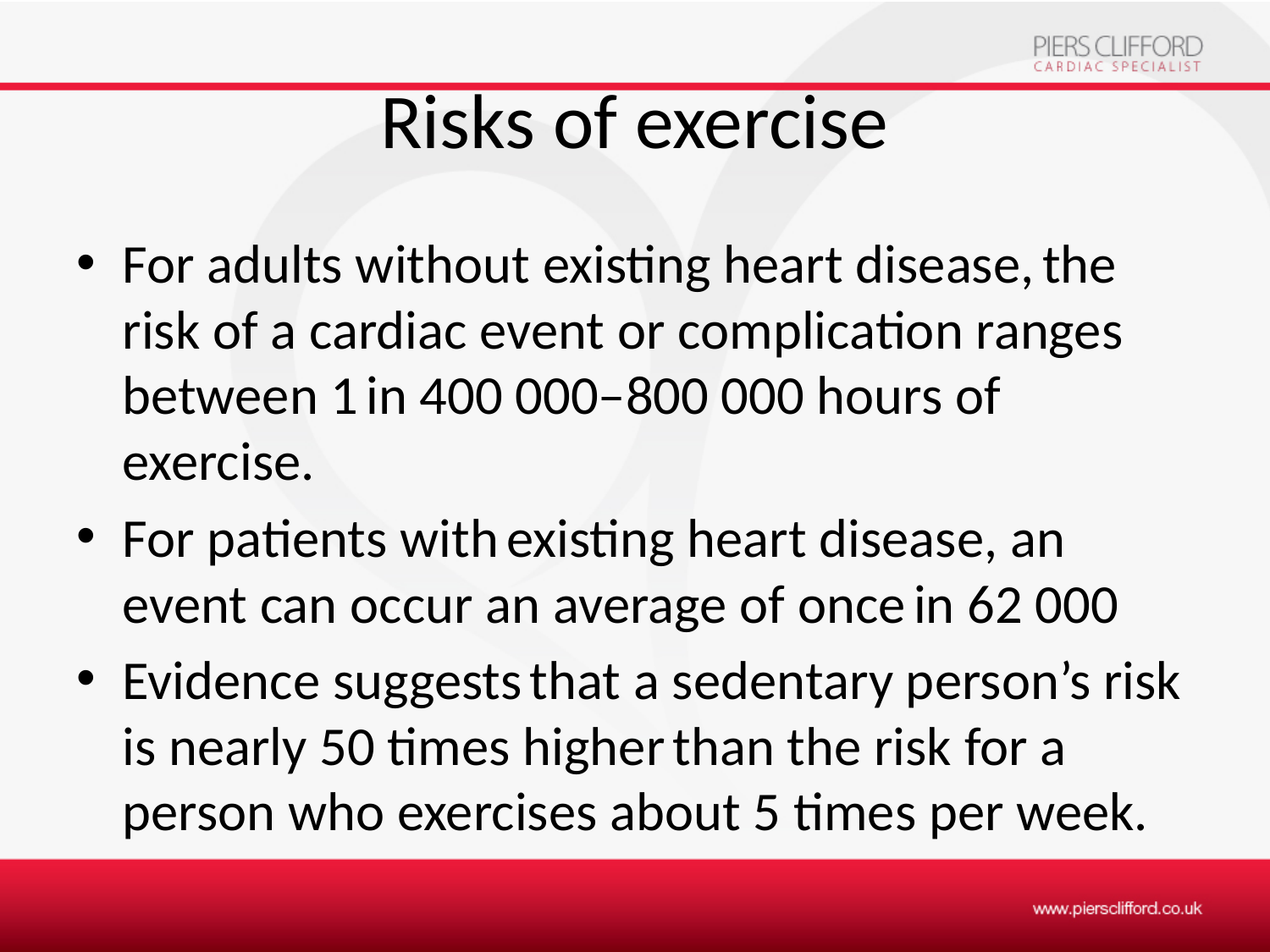

# Risks of exercise
For adults without existing heart disease, the risk of a cardiac event or complication ranges between 1 in 400 000–800 000 hours of exercise.
For patients with existing heart disease, an event can occur an average of once in 62 000
Evidence suggests that a sedentary person’s risk is nearly 50 times higher than the risk for a person who exercises about 5 times per week.